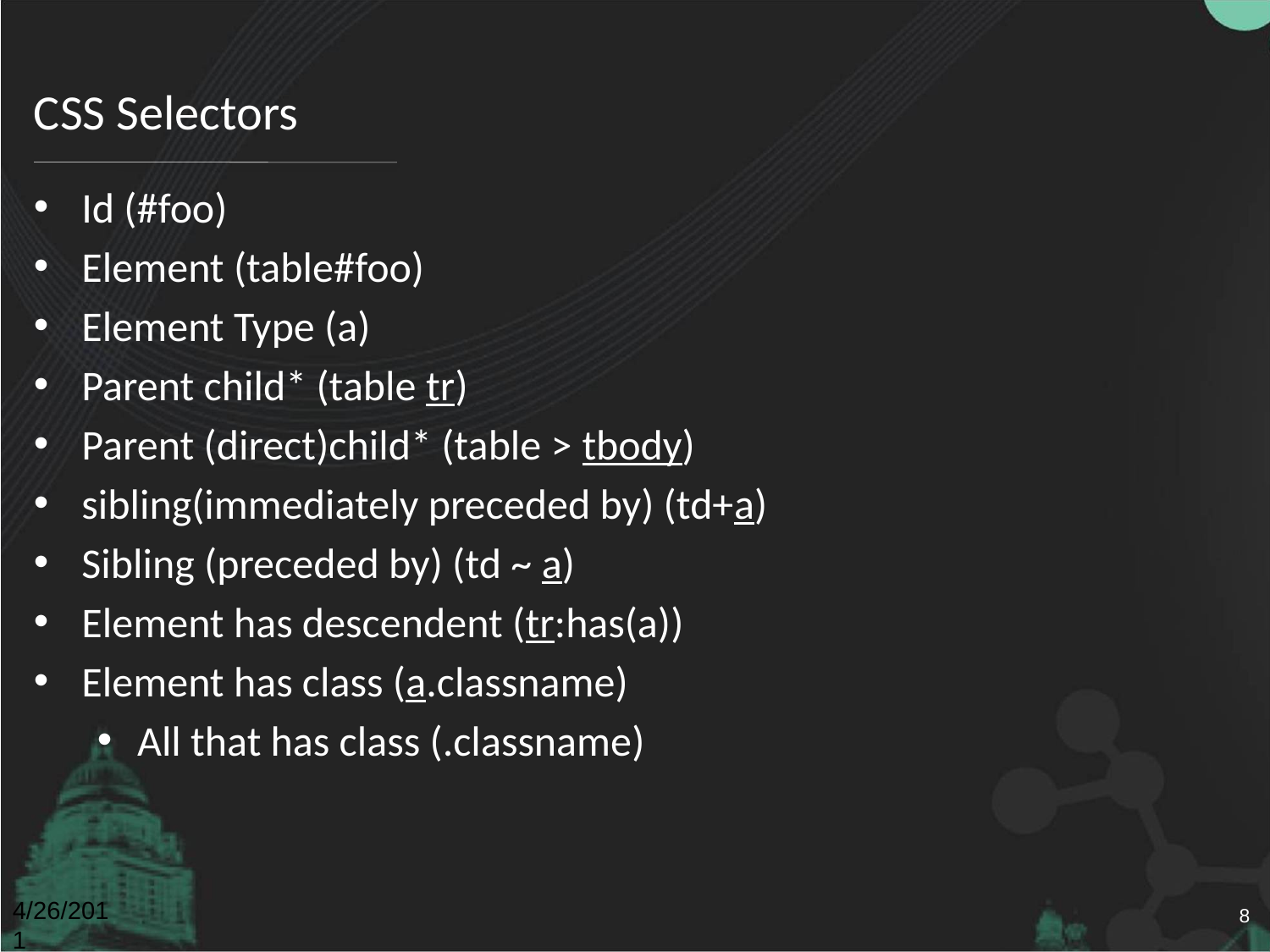

# CSS Selectors
Id (#foo)
Element (table#foo)
Element Type (a)
Parent child* (table tr)
Parent (direct)child* (table > tbody)
sibling(immediately preceded by) (td+a)
Sibling (preceded by) (td ~ a)
Element has descendent (tr:has(a))
Element has class (a.classname)
All that has class (.classname)

4/26/2011
8